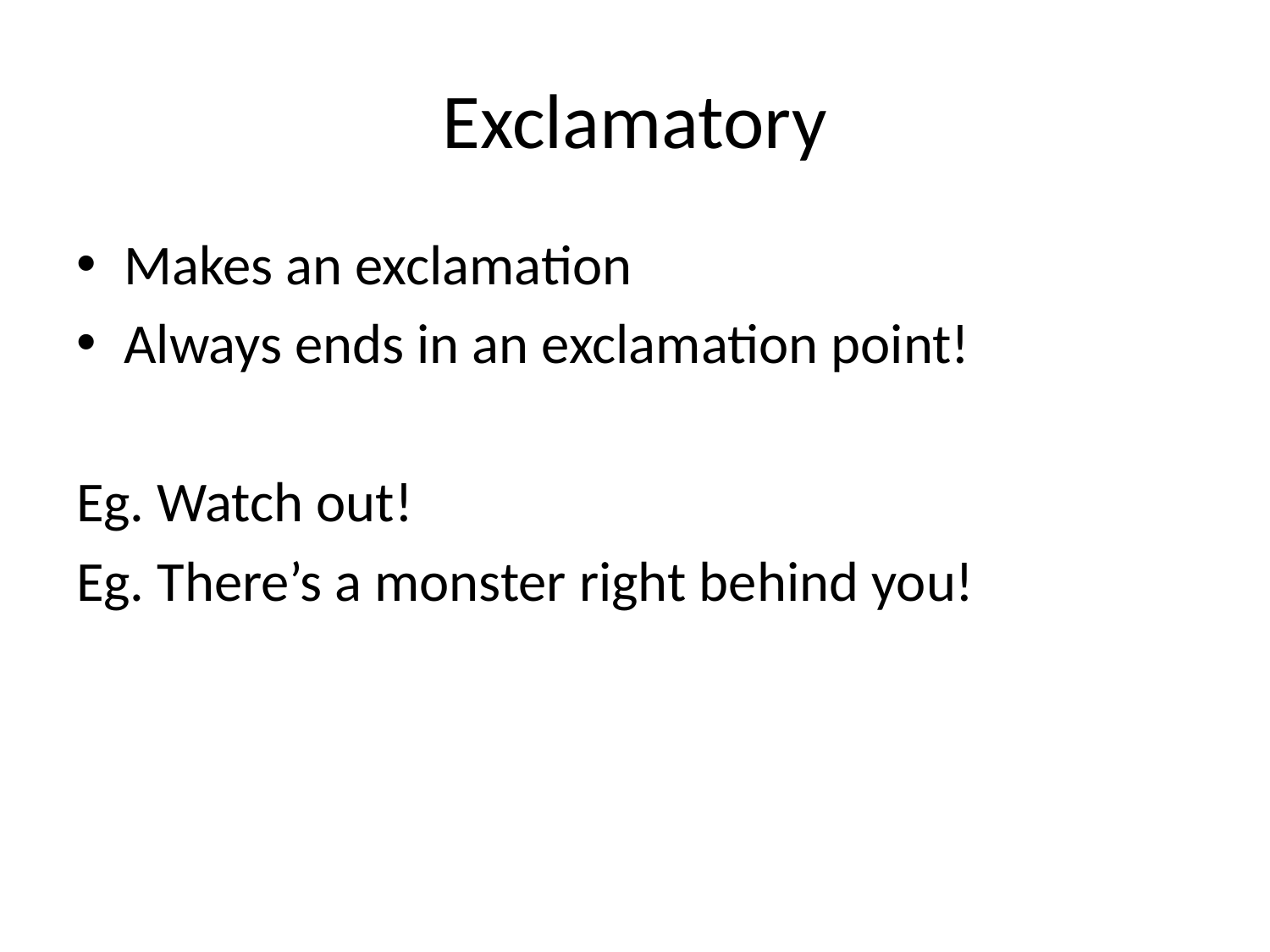

# Exclamatory
Makes an exclamation
Always ends in an exclamation point!

Eg. Watch out!
Eg. There’s a monster right behind you!